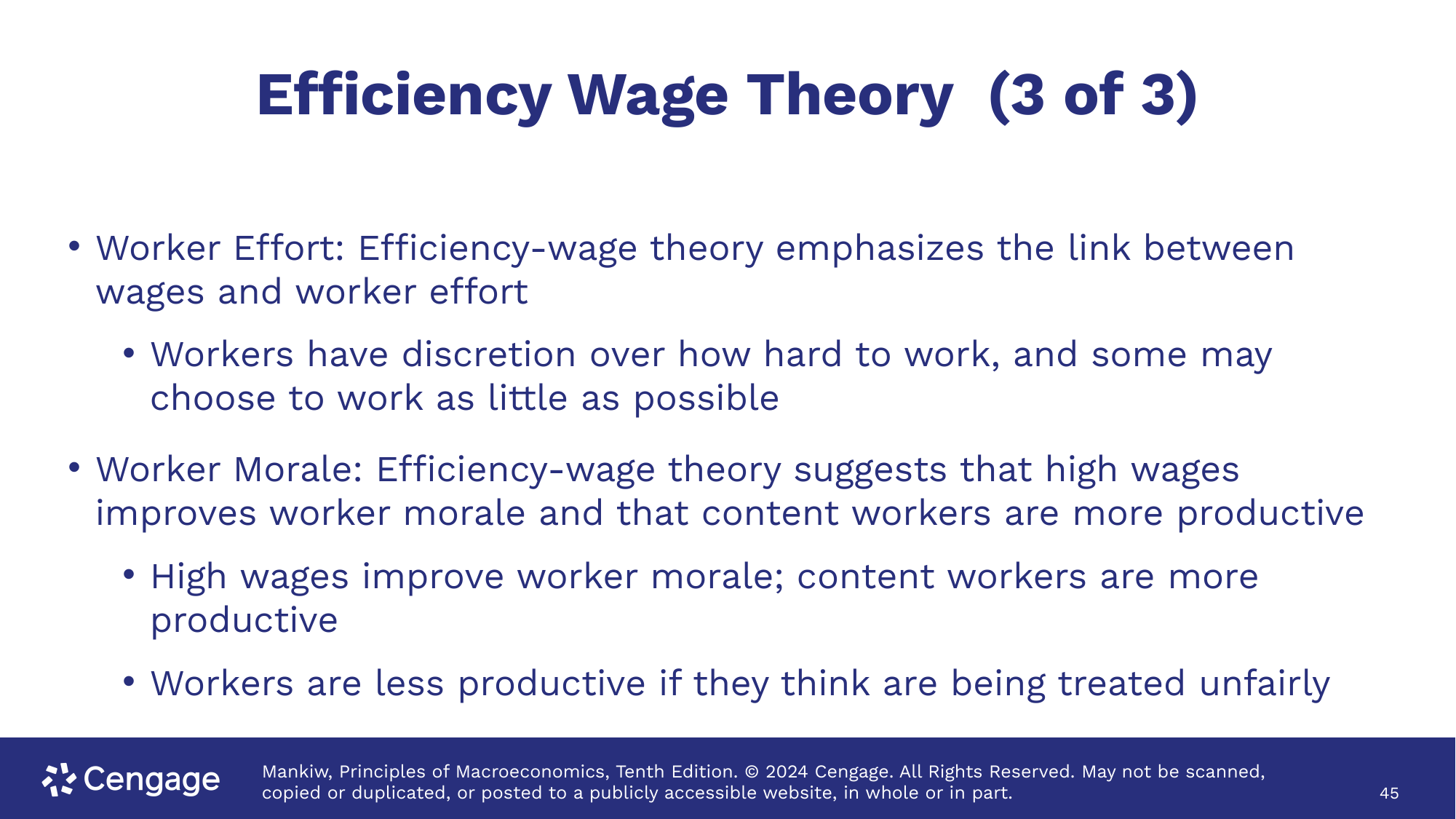

# Efficiency Wage Theory  (3 of 3)
Worker Effort: Efficiency-wage theory emphasizes the link between wages and worker effort
Workers have discretion over how hard to work, and some may choose to work as little as possible
Worker Morale: Efficiency-wage theory suggests that high wages improves worker morale and that content workers are more productive
High wages improve worker morale; content workers are more productive
Workers are less productive if they think are being treated unfairly